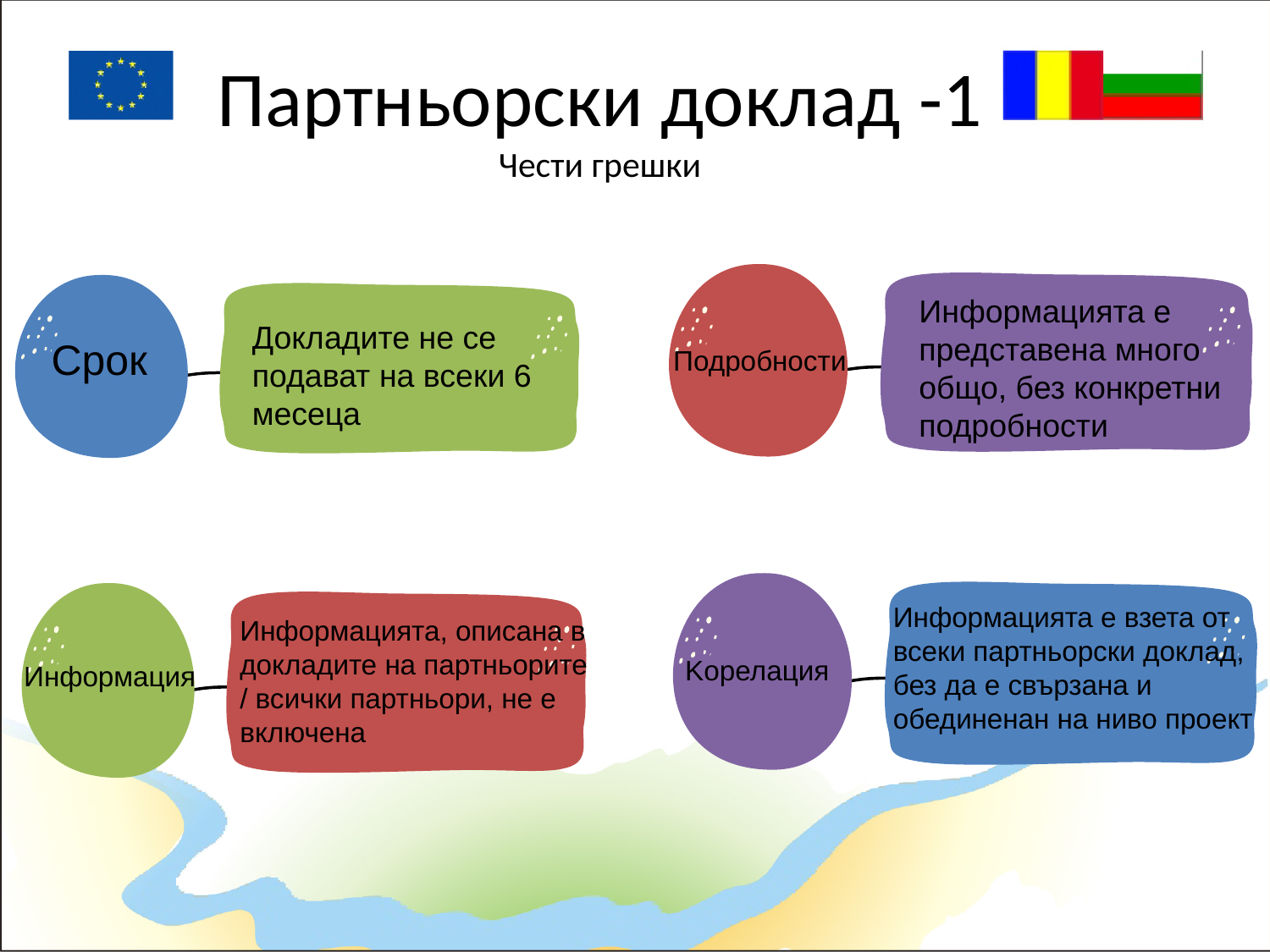

# Партньорски доклад -1 Чести грешки

Информацията е представена много общо, без конкретни подробности

Подробности

Докладите не се подават на всеки 6 месеца
Срок

Информацията е взета от всеки партньорски доклад, без да е свързана и обединенан на ниво проект

Kорелация

Информацията, описана в докладите на партньорите / всички партньори, не е включена

Информация